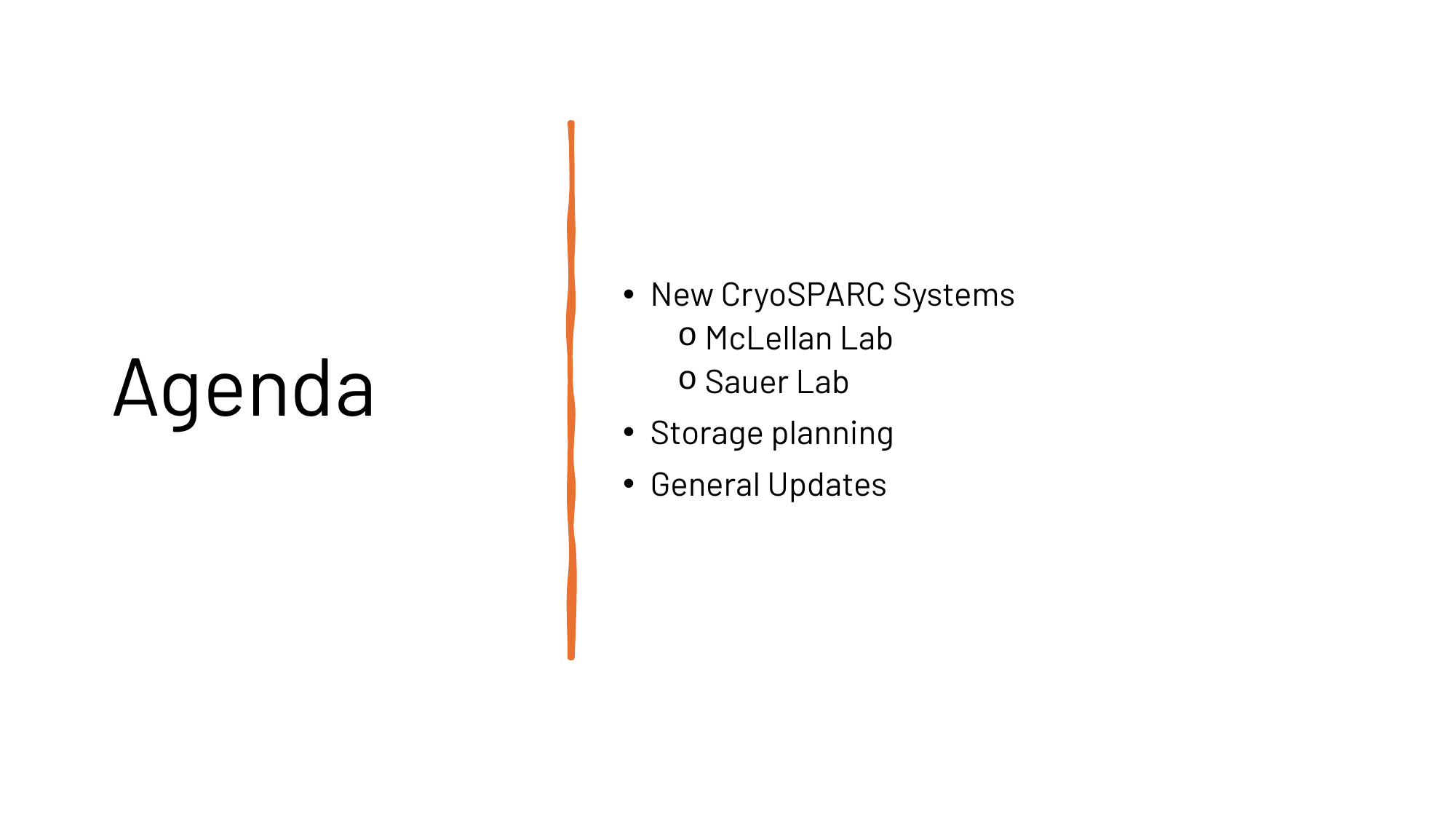

# Agenda
New CryoSPARC Systems
McLellan Lab
Sauer Lab
Storage planning
General Updates